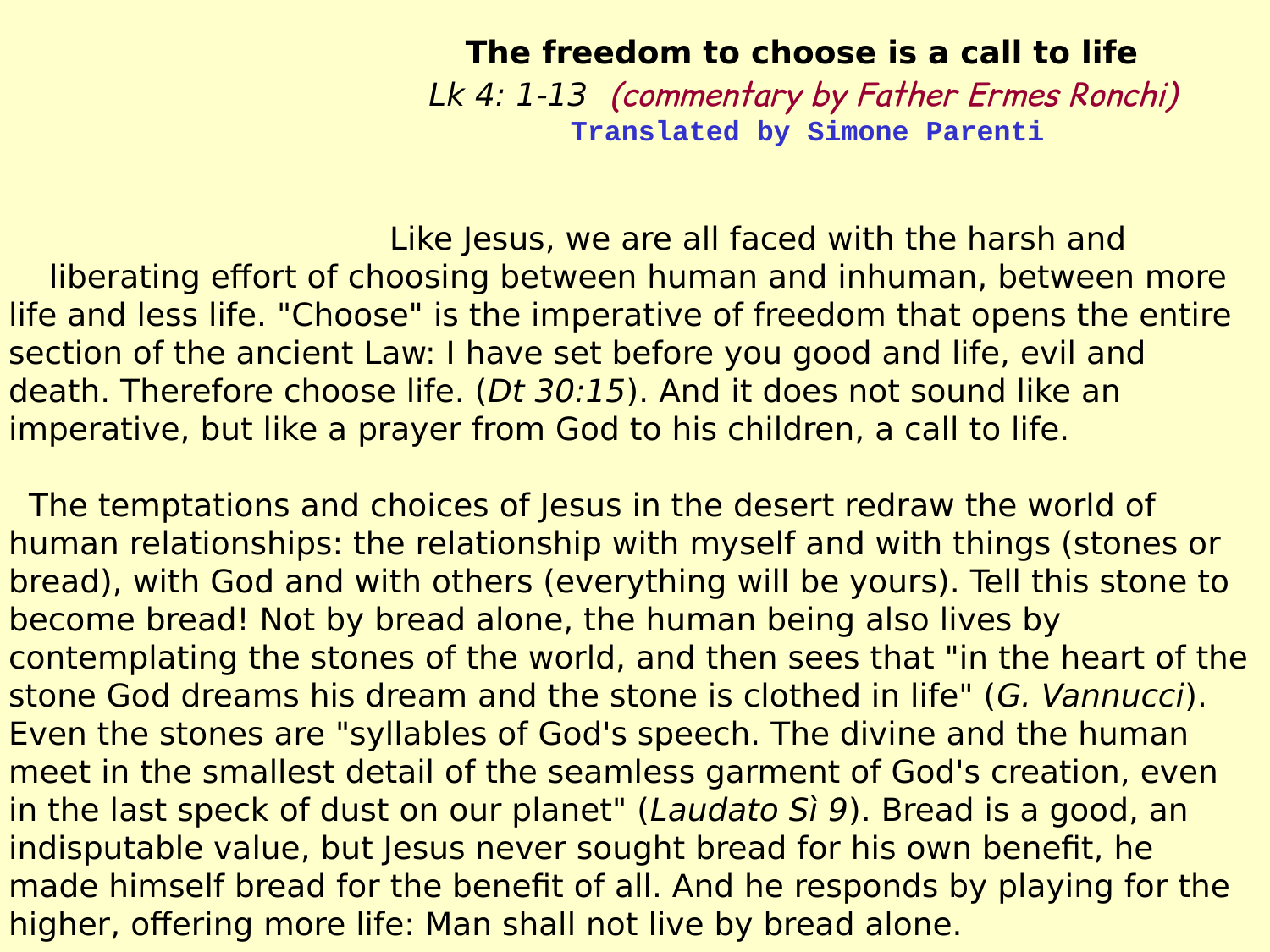

The freedom to choose is a call to life
Lk 4: 1-13  (commentary by Father Ermes Ronchi)
Translated by Simone Parenti
	                         Like Jesus, we are all faced with the harsh and 	               liberating effort of choosing between human and inhuman, between more life and less life. "Choose" is the imperative of freedom that opens the entire section of the ancient Law: I have set before you good and life, evil and death. Therefore choose life. (Dt 30:15). And it does not sound like an imperative, but like a prayer from God to his children, a call to life.

  The temptations and choices of Jesus in the desert redraw the world of human relationships: the relationship with myself and with things (stones or bread), with God and with others (everything will be yours). Tell this stone to become bread! Not by bread alone, the human being also lives by contemplating the stones of the world, and then sees that "in the heart of the stone God dreams his dream and the stone is clothed in life" (G. Vannucci). Even the stones are "syllables of God's speech. The divine and the human meet in the smallest detail of the seamless garment of God's creation, even in the last speck of dust on our planet" (Laudato Sì 9). Bread is a good, an indisputable value, but Jesus never sought bread for his own benefit, he made himself bread for the benefit of all. And he responds by playing for the higher, offering more life: Man shall not live by bread alone.